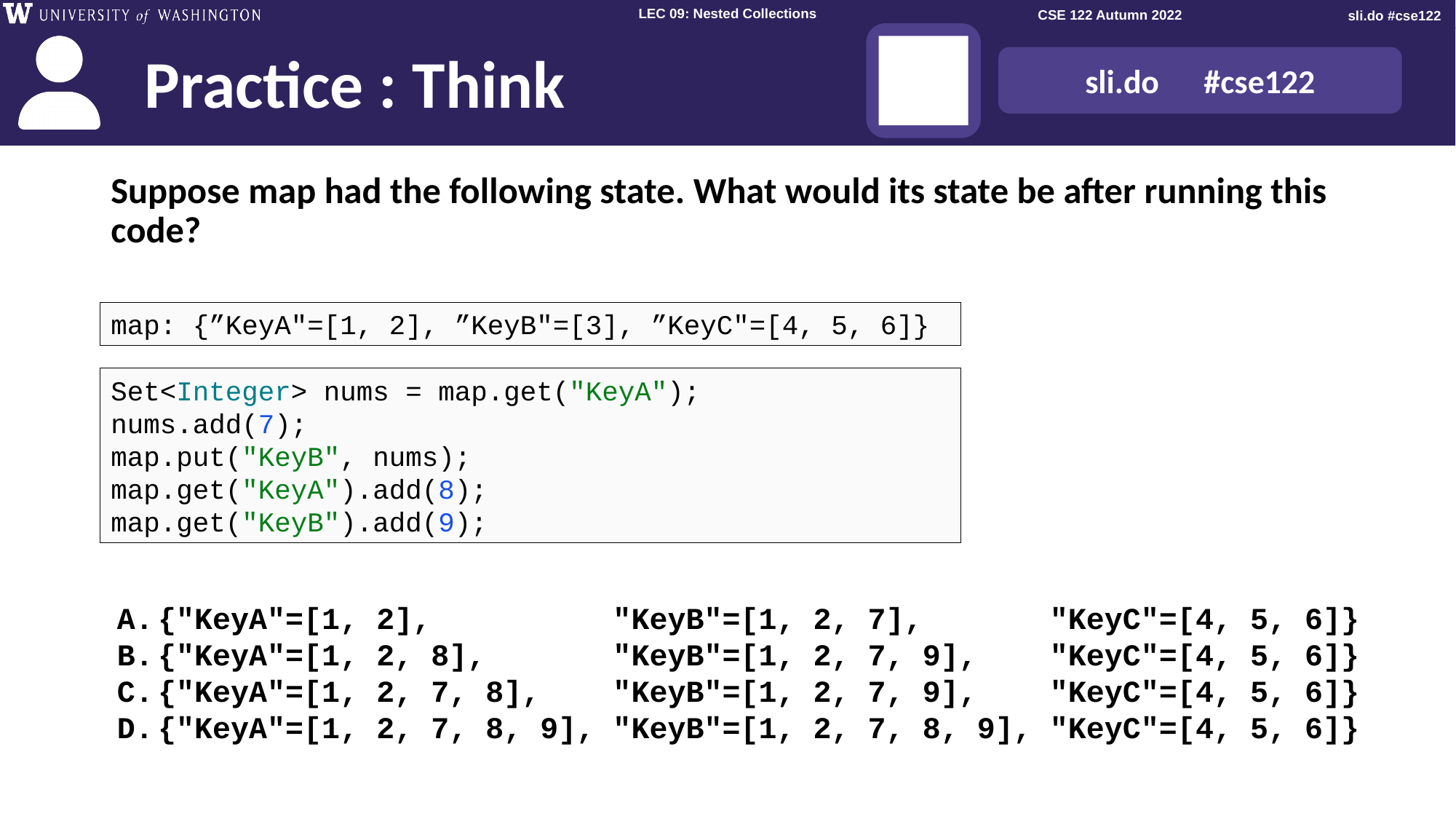

# Suppose map had the following state. What would its state be after running this code?
map: {”KeyA"=[1, 2], ”KeyB"=[3], ”KeyC"=[4, 5, 6]}
Set<Integer> nums = map.get("KeyA");
nums.add(7);
map.put("KeyB", nums);
map.get("KeyA").add(8);
map.get("KeyB").add(9);
{"KeyA"=[1, 2],          "KeyB"=[1, 2, 7],       "KeyC"=[4, 5, 6]}
{"KeyA"=[1, 2, 8],       "KeyB"=[1, 2, 7, 9],    "KeyC"=[4, 5, 6]}
{"KeyA"=[1, 2, 7, 8],    "KeyB"=[1, 2, 7, 9],    "KeyC"=[4, 5, 6]}
{"KeyA"=[1, 2, 7, 8, 9], "KeyB"=[1, 2, 7, 8, 9], "KeyC"=[4, 5, 6]}